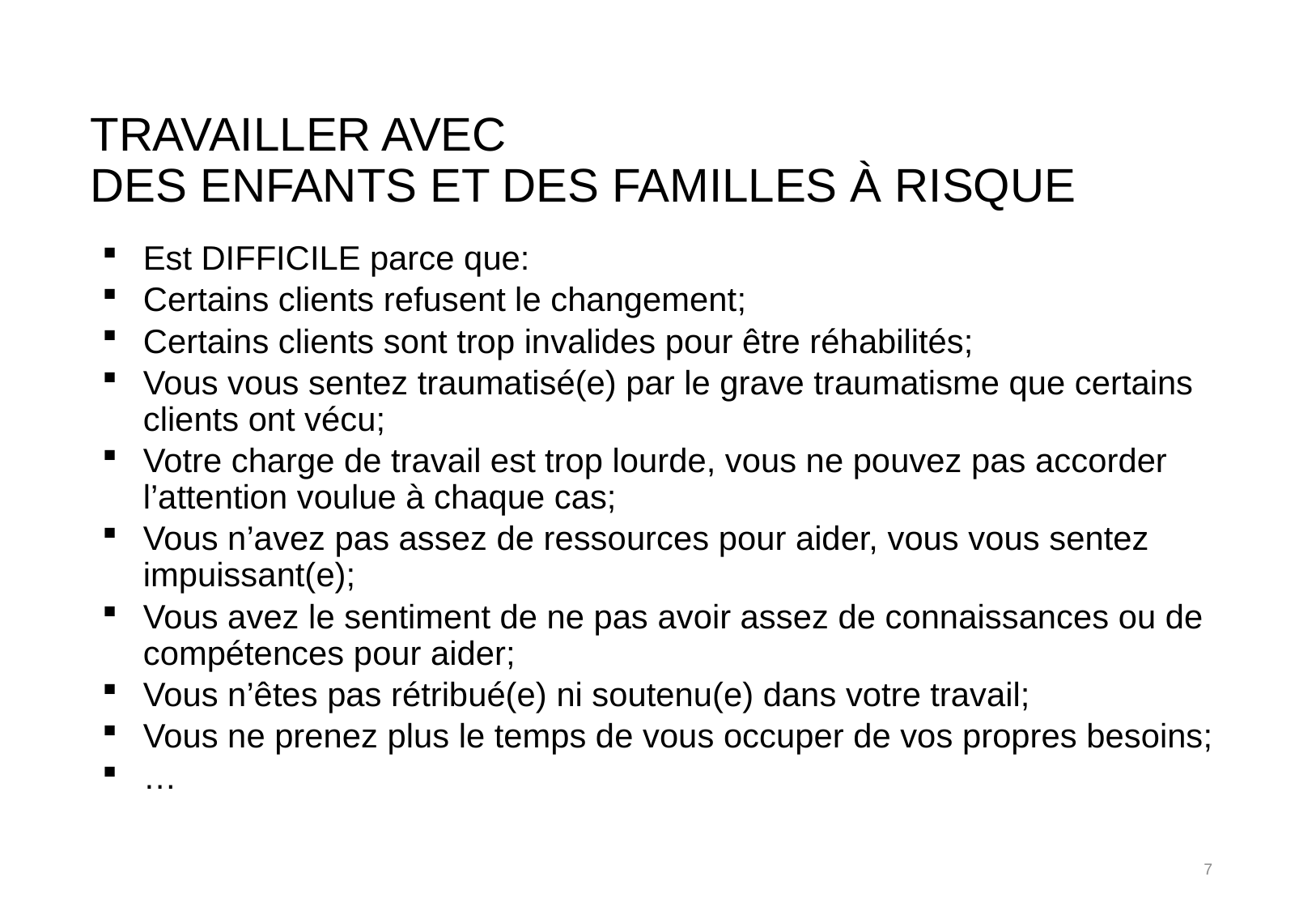

# Travailler avec des enfants et des familles à risque
Est DIFFICILE parce que:
Certains clients refusent le changement;
Certains clients sont trop invalides pour être réhabilités;
Vous vous sentez traumatisé(e) par le grave traumatisme que certains clients ont vécu;
Votre charge de travail est trop lourde, vous ne pouvez pas accorder l’attention voulue à chaque cas;
Vous n’avez pas assez de ressources pour aider, vous vous sentez impuissant(e);
Vous avez le sentiment de ne pas avoir assez de connaissances ou de compétences pour aider;
Vous n’êtes pas rétribué(e) ni soutenu(e) dans votre travail;
Vous ne prenez plus le temps de vous occuper de vos propres besoins;
…

7